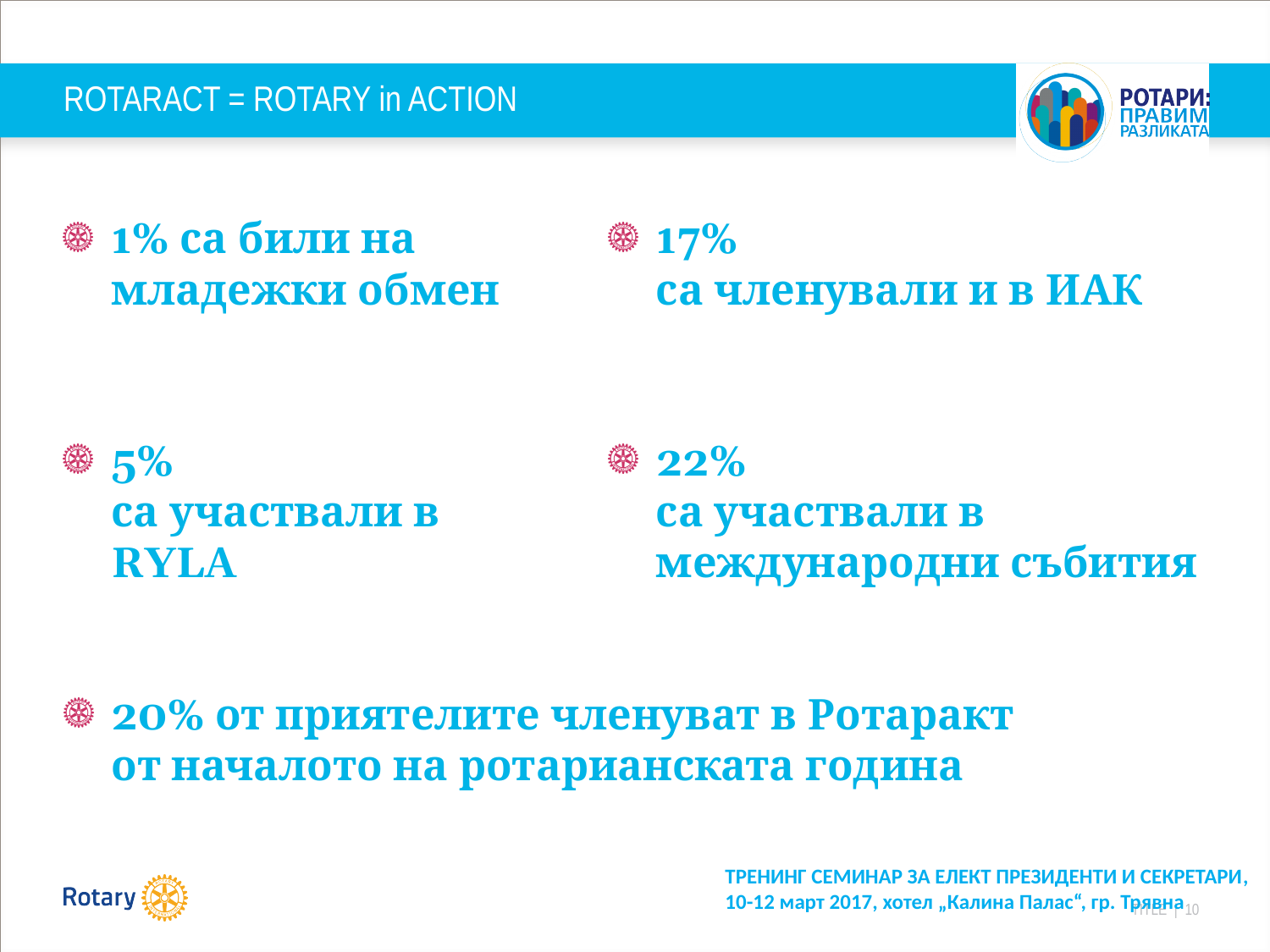

# ROTARACT = ROTARY in ACTION
1% са били на младежки обмен
17%
са членували и в ИАК
5%
са участвали в RYLA
22%
са участвали в международни събития
20% от приятелите членуват в Ротаракт
от началото на ротарианската година